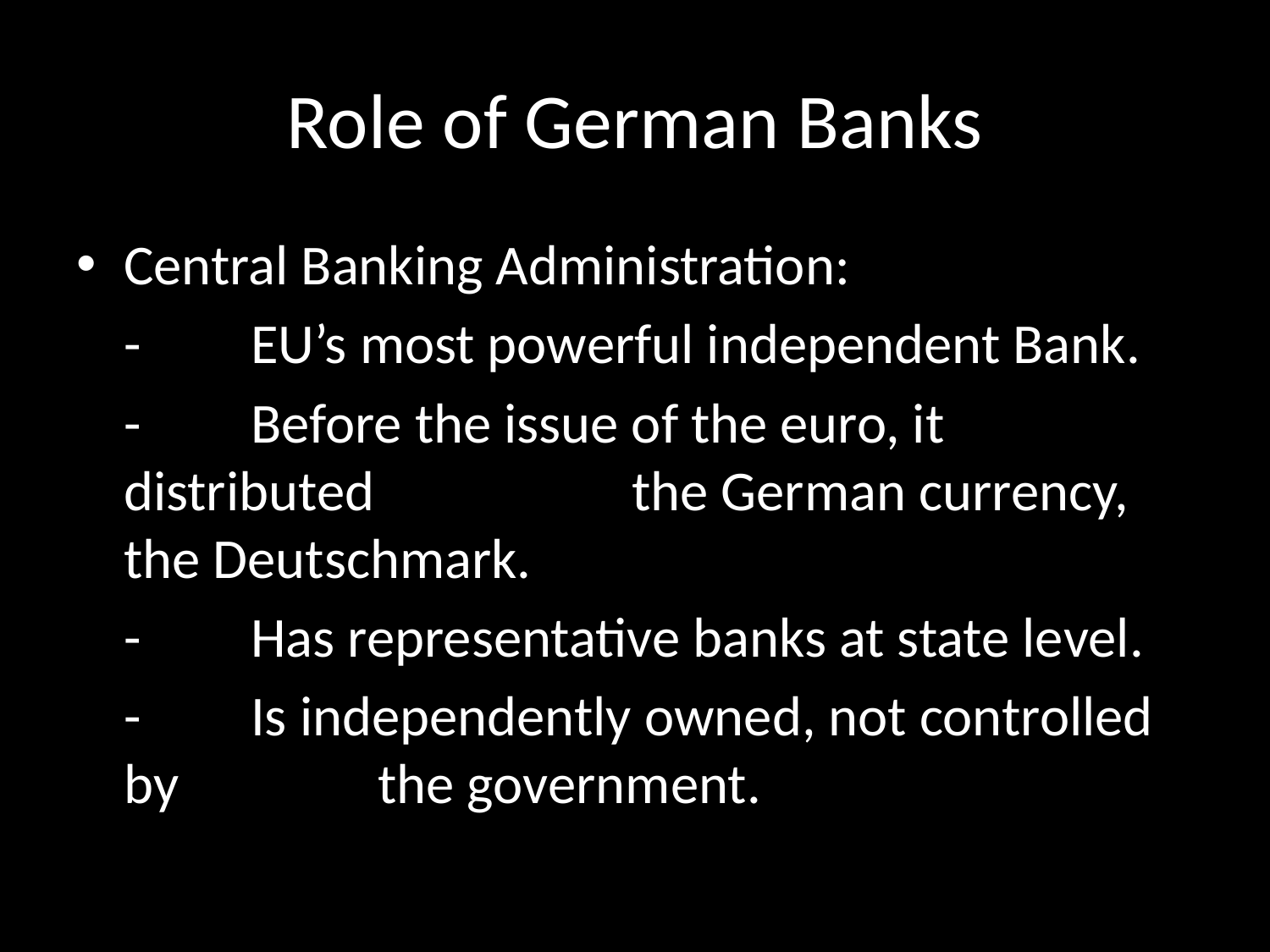

# Role of German Banks
Central Banking Administration:
	-	EU’s most powerful independent Bank.
	-	Before the issue of the euro, it distributed 		the German currency, the Deutschmark.
	-	Has representative banks at state level.
	-	Is independently owned, not controlled by 		the government.